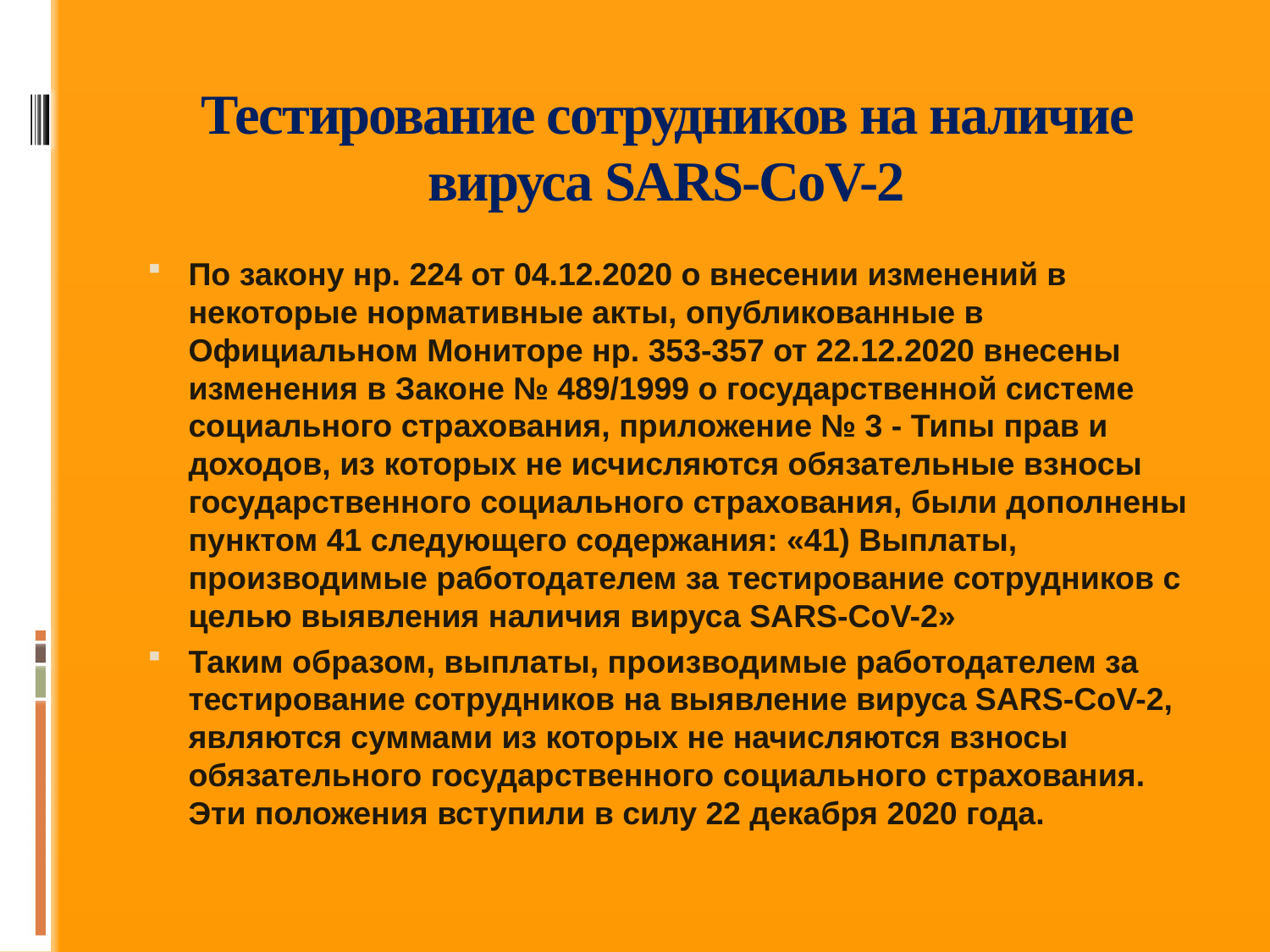

# Тестирование сотрудников на наличие вируса SARS-CoV-2
По закону нр. 224 от 04.12.2020 о внесении изменений в некоторые нормативные акты, опубликованные в Официальном Мониторе нр. 353-357 от 22.12.2020 внесены изменения в Законе № 489/1999 о государственной системе социального страхования, приложение № 3 - Типы прав и доходов, из которых не исчисляются обязательные взносы государственного социального страхования, были дополнены пунктом 41 следующего содержания: «41) Выплаты, производимые работодателем за тестирование сотрудников с целью выявления наличия вируса SARS-CoV-2»
Таким образом, выплаты, производимые работодателем за тестирование сотрудников на выявление вируса SARS-CoV-2, являются суммами из которых не начисляются взносы обязательного государственного социального страхования. Эти положения вступили в силу 22 декабря 2020 года.